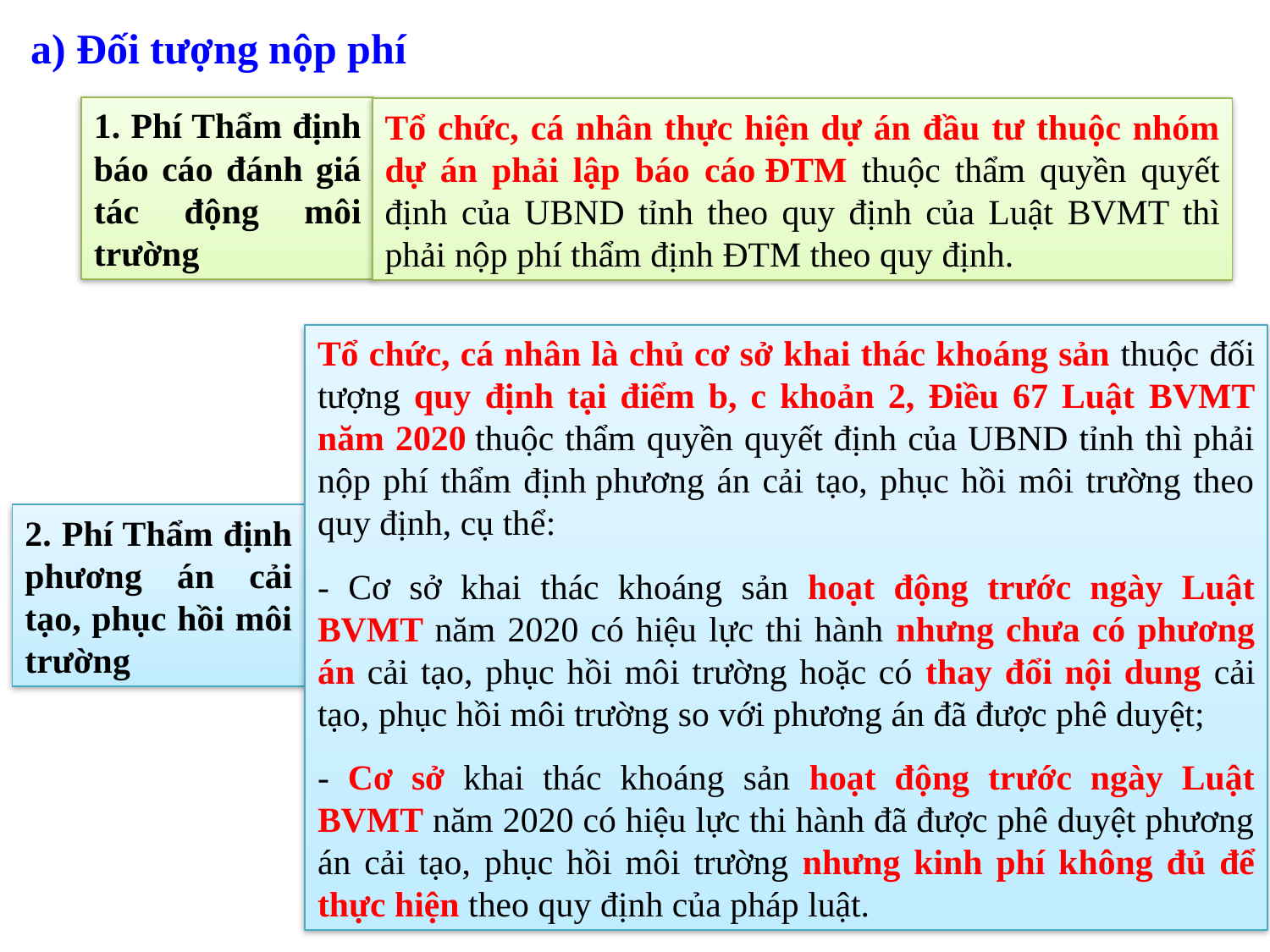

a) Đối tượng nộp phí
1. Phí Thẩm định báo cáo đánh giá tác động môi trường
Tổ chức, cá nhân thực hiện dự án đầu tư thuộc nhóm dự án phải lập báo cáo ĐTM thuộc thẩm quyền quyết định của UBND tỉnh theo quy định của Luật BVMT thì phải nộp phí thẩm định ĐTM theo quy định.
Tổ chức, cá nhân là chủ cơ sở khai thác khoáng sản thuộc đối tượng quy định tại điểm b, c khoản 2, Điều 67 Luật BVMT năm 2020 thuộc thẩm quyền quyết định của UBND tỉnh thì phải nộp phí thẩm định phương án cải tạo, phục hồi môi trường theo quy định, cụ thể:
- Cơ sở khai thác khoáng sản hoạt động trước ngày Luật BVMT năm 2020 có hiệu lực thi hành nhưng chưa có phương án cải tạo, phục hồi môi trường hoặc có thay đổi nội dung cải tạo, phục hồi môi trường so với phương án đã được phê duyệt;
- Cơ sở khai thác khoáng sản hoạt động trước ngày Luật BVMT năm 2020 có hiệu lực thi hành đã được phê duyệt phương án cải tạo, phục hồi môi trường nhưng kinh phí không đủ để thực hiện theo quy định của pháp luật.
2. Phí Thẩm định phương án cải tạo, phục hồi môi trường